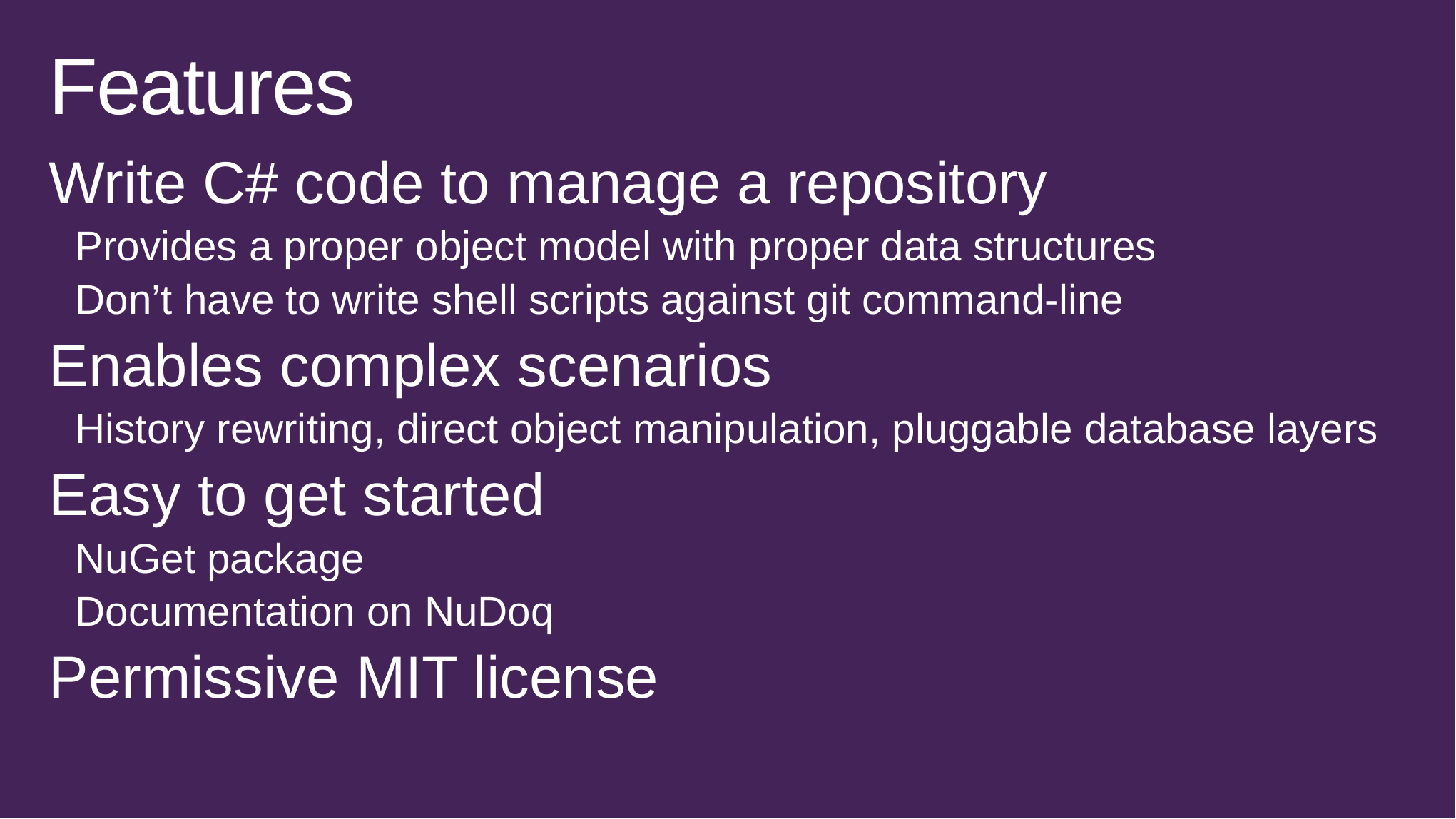

# Features
Write C# code to manage a repository
Provides a proper object model with proper data structures
Don’t have to write shell scripts against git command-line
Enables complex scenarios
History rewriting, direct object manipulation, pluggable database layers
Easy to get started
NuGet package
Documentation on NuDoq
Permissive MIT license